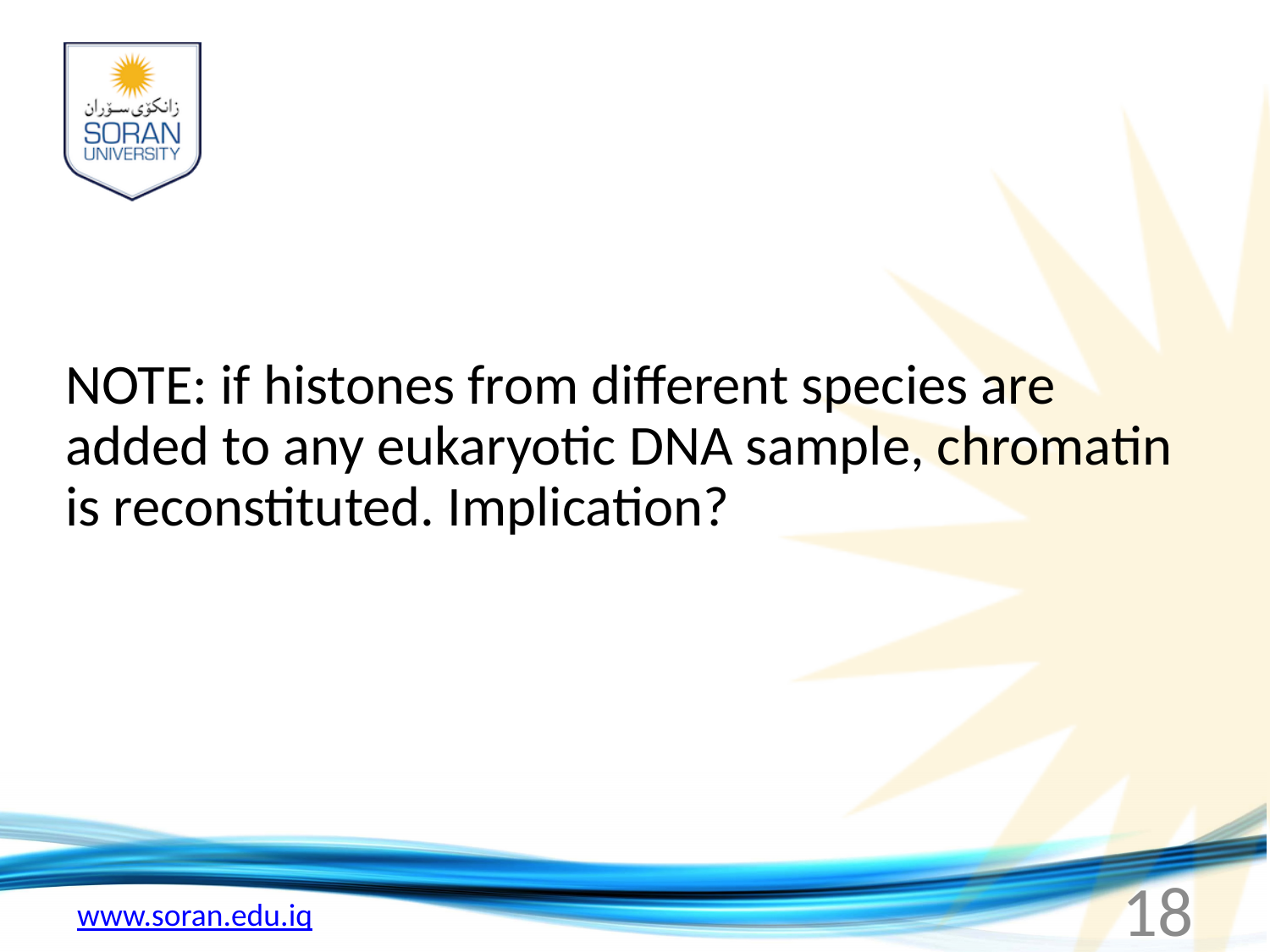

NOTE: if histones from different species are added to any eukaryotic DNA sample, chromatin is reconstituted. Implication?

18